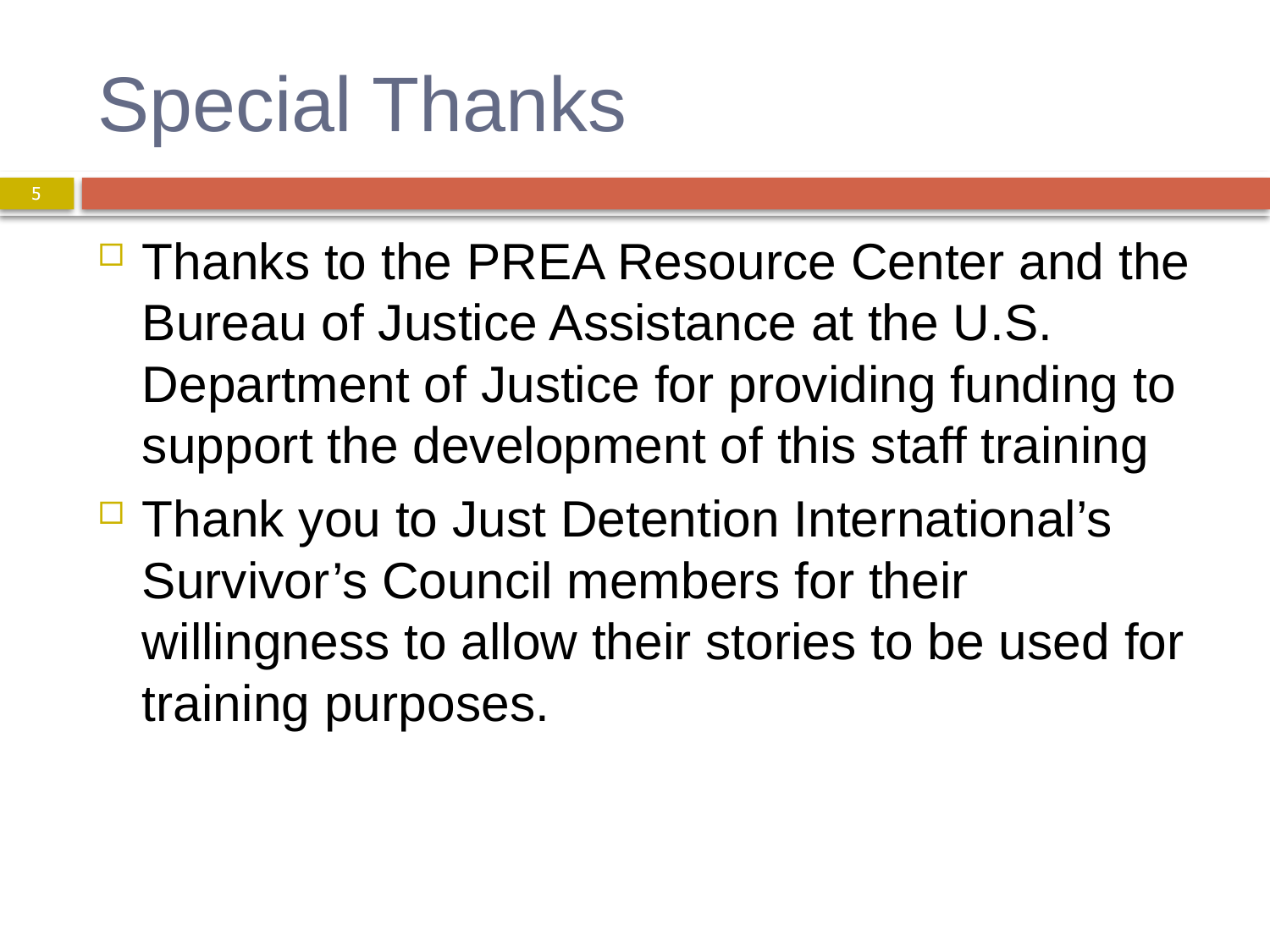

# Special Thanks
5
Thanks to the PREA Resource Center and the Bureau of Justice Assistance at the U.S. Department of Justice for providing funding to support the development of this staff training
Thank you to Just Detention International’s Survivor’s Council members for their willingness to allow their stories to be used for training purposes.